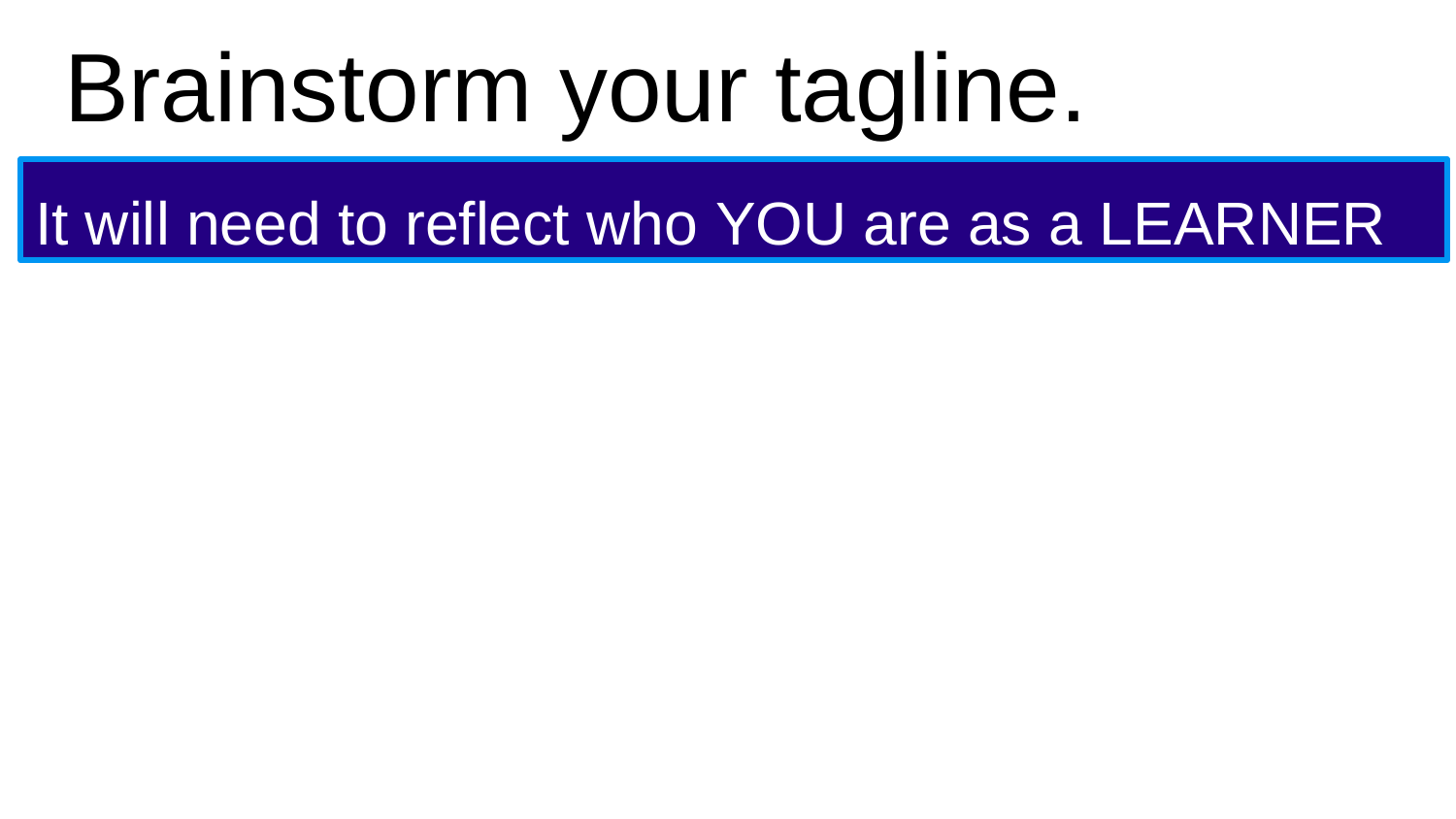

# Brainstorm your tagline.
It will need to reflect who YOU are as a LEARNER and as a PERSON.